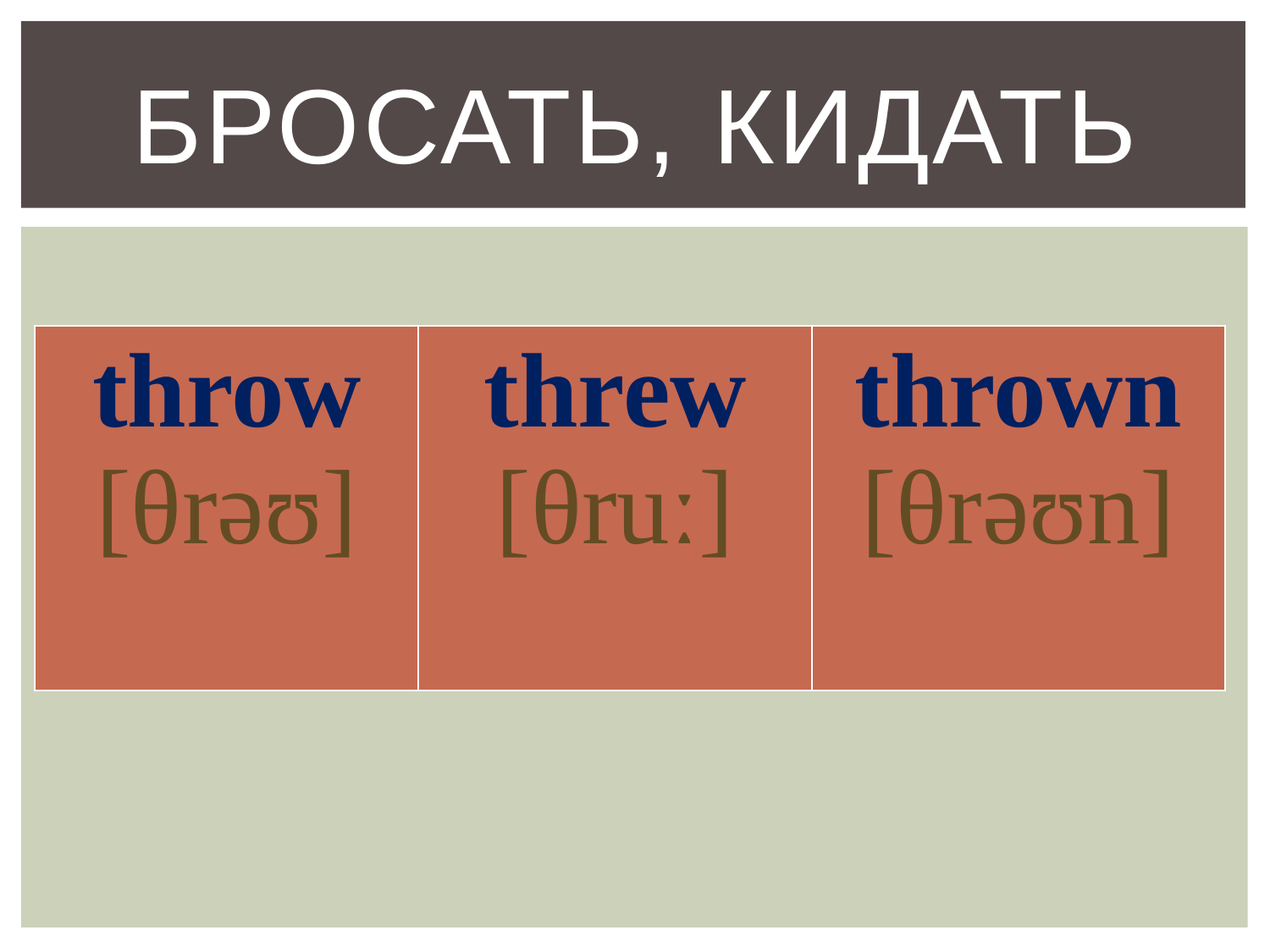

# бросать, кидать
| throw [θrəʊ] | threw [θruː] | thrown [θrəʊn] |
| --- | --- | --- |